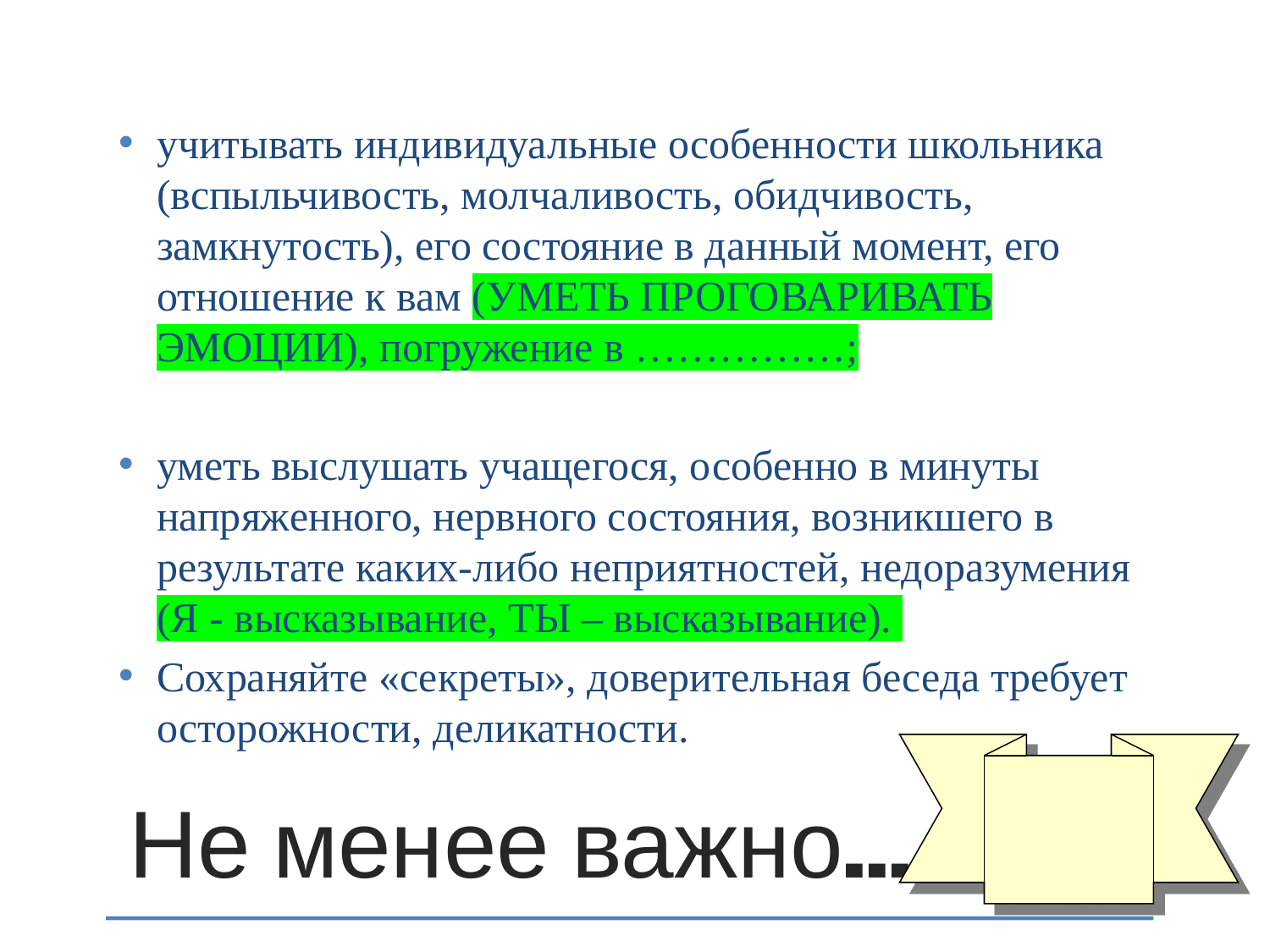

учитывать индивидуальные особенности школьника (вспыльчивость, молчаливость, обидчивость, замкнутость), его состояние в данный момент, его отношение к вам (УМЕТЬ ПРОГОВАРИВАТЬ ЭМОЦИИ), погружение в ……………;

уметь выслушать учащегося, особенно в минуты напряженного, нервного состояния, возникшего в результате каких-либо неприятностей, недоразумения (Я - высказывание, ТЫ – высказывание).
Сохраняйте «секреты», доверительная беседа требует осторожности, деликатности.
# Не менее важно…